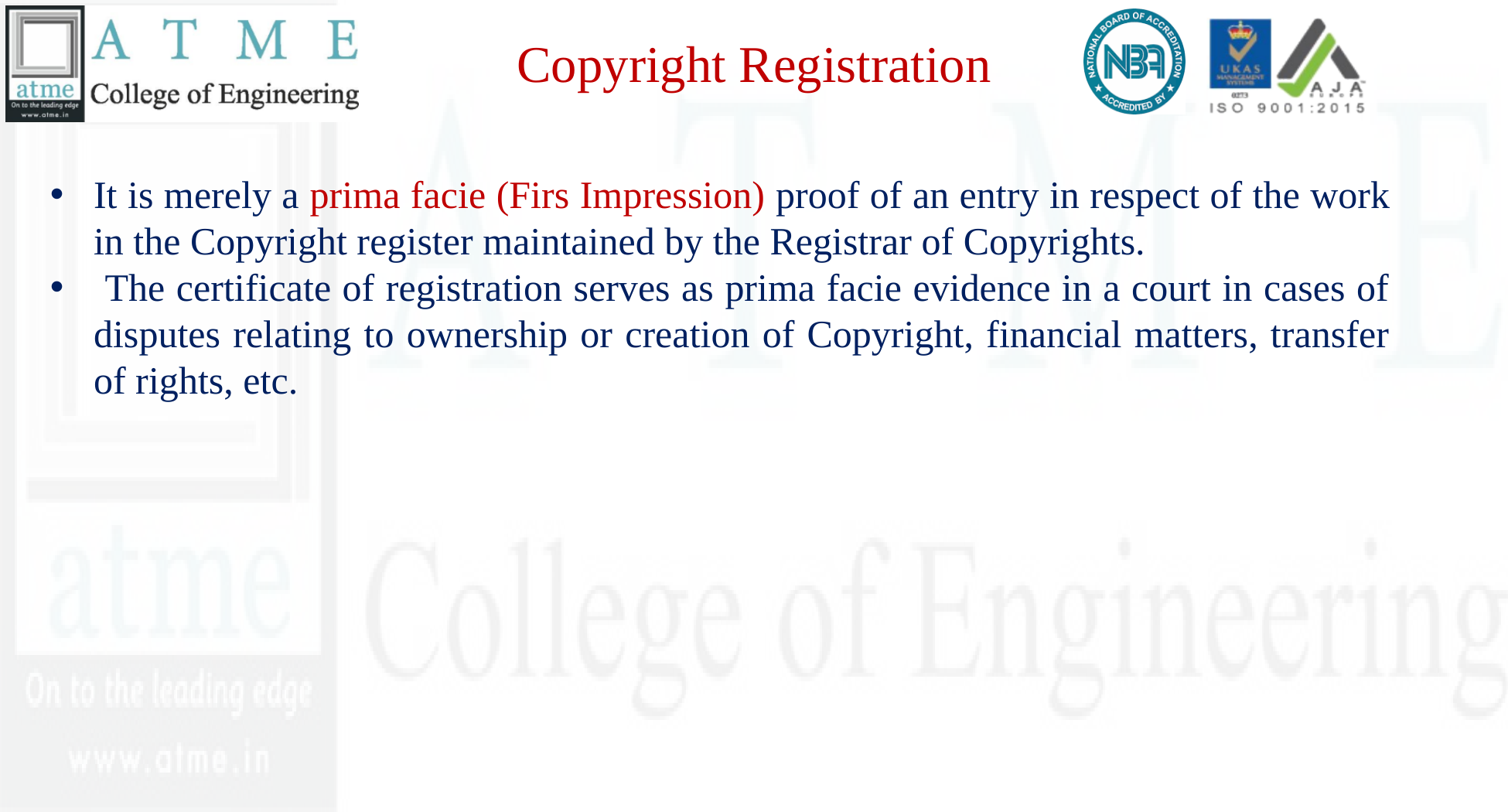

# Copyright Registration
It is merely a prima facie (Firs Impression) proof of an entry in respect of the work in the Copyright register maintained by the Registrar of Copyrights.
 The certificate of registration serves as prima facie evidence in a court in cases of disputes relating to ownership or creation of Copyright, financial matters, transfer of rights, etc.